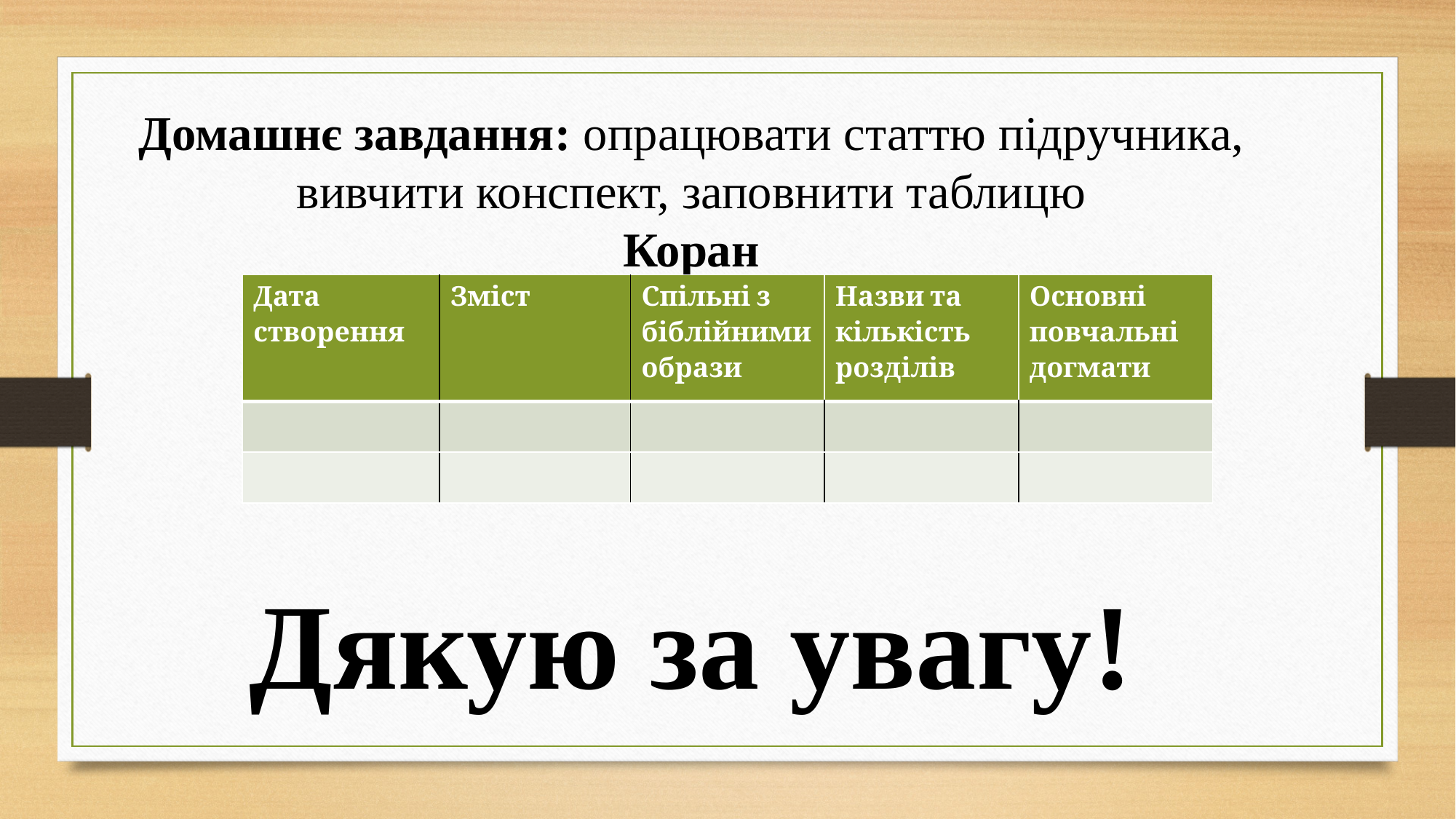

Домашнє завдання: опрацювати статтю підручника, вивчити конспект, заповнити таблицю
Коран
Дякую за увагу!
| Дата створення | Зміст | Спільні з біблійними образи | Назви та кількість розділів | Основні повчальні догмати |
| --- | --- | --- | --- | --- |
|  |  |  |  |  |
|  |  |  |  |  |